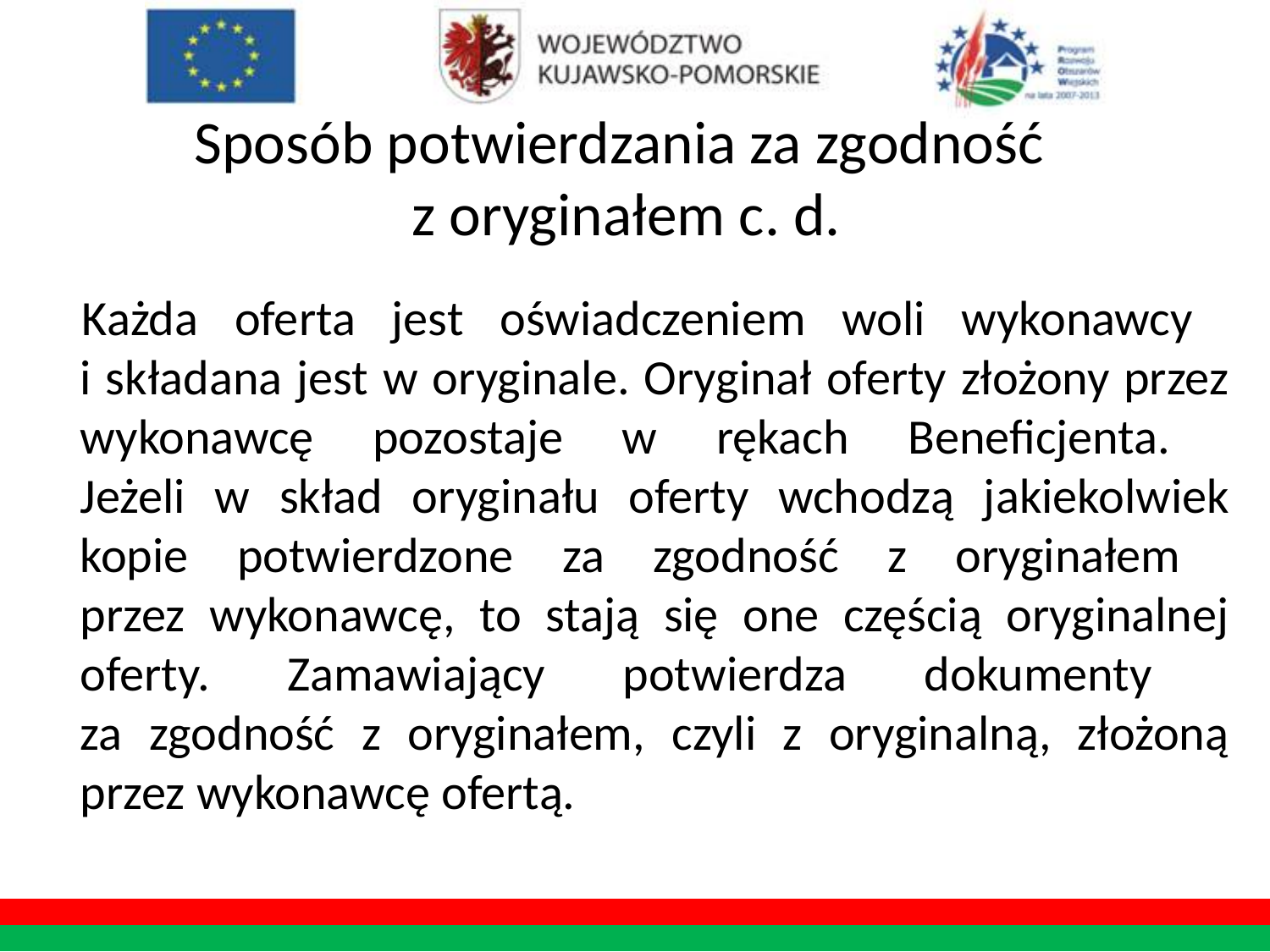

# Sposób potwierdzania za zgodność z oryginałem c. d.
Każda oferta jest oświadczeniem woli wykonawcy
i składana jest w oryginale. Oryginał oferty złożony przez wykonawcę pozostaje w rękach Beneficjenta.
Jeżeli w skład oryginału oferty wchodzą jakiekolwiek kopie potwierdzone za zgodność z oryginałem
przez wykonawcę, to stają się one częścią oryginalnej oferty. Zamawiający potwierdza dokumenty
za zgodność z oryginałem, czyli z oryginalną, złożoną przez wykonawcę ofertą.